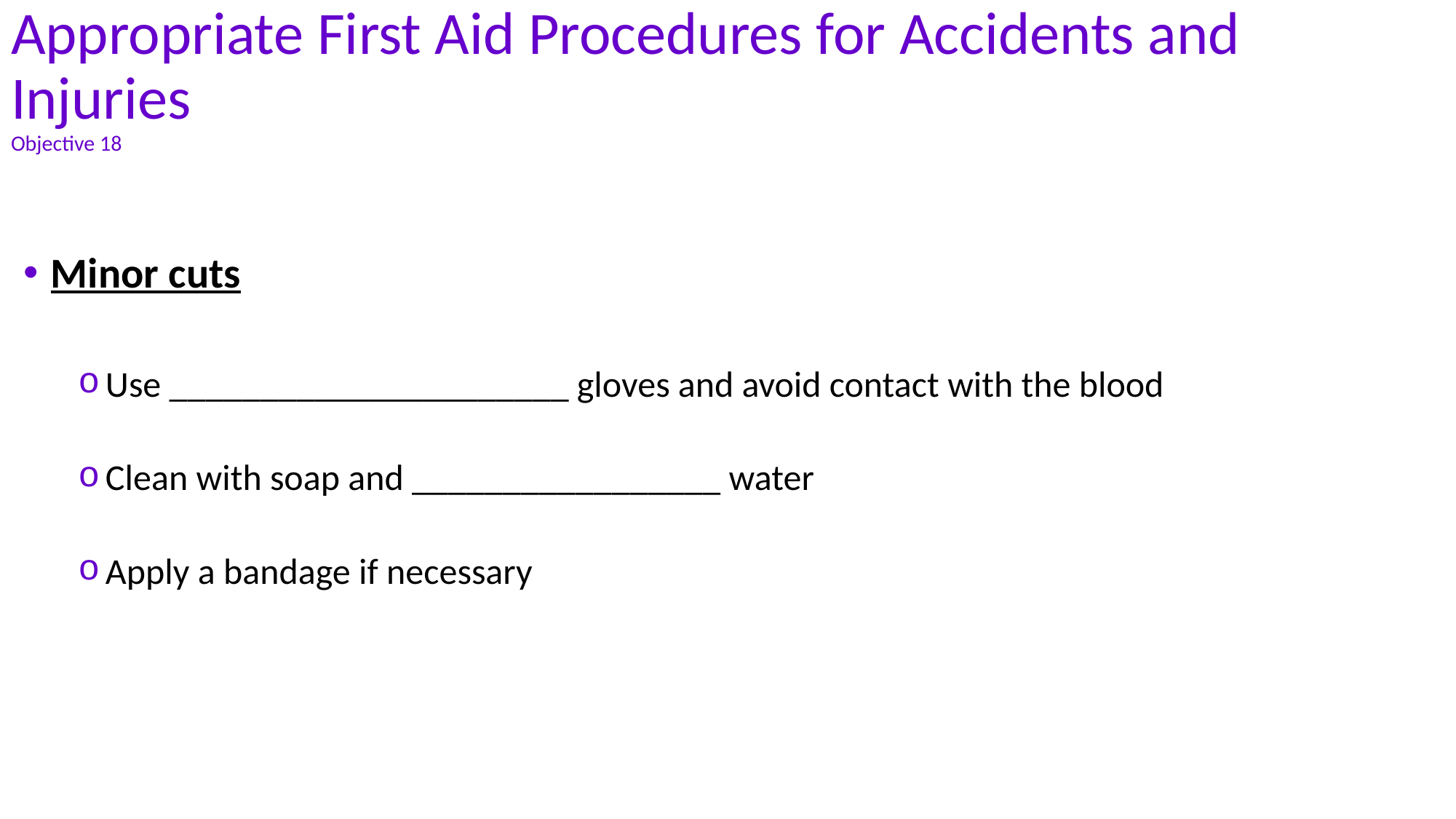

# Appropriate First Aid Procedures for Accidents and Injuries Objective 18
Minor cuts

Use ______________________ gloves and avoid contact with the blood

Clean with soap and _________________ water

Apply a bandage if necessary